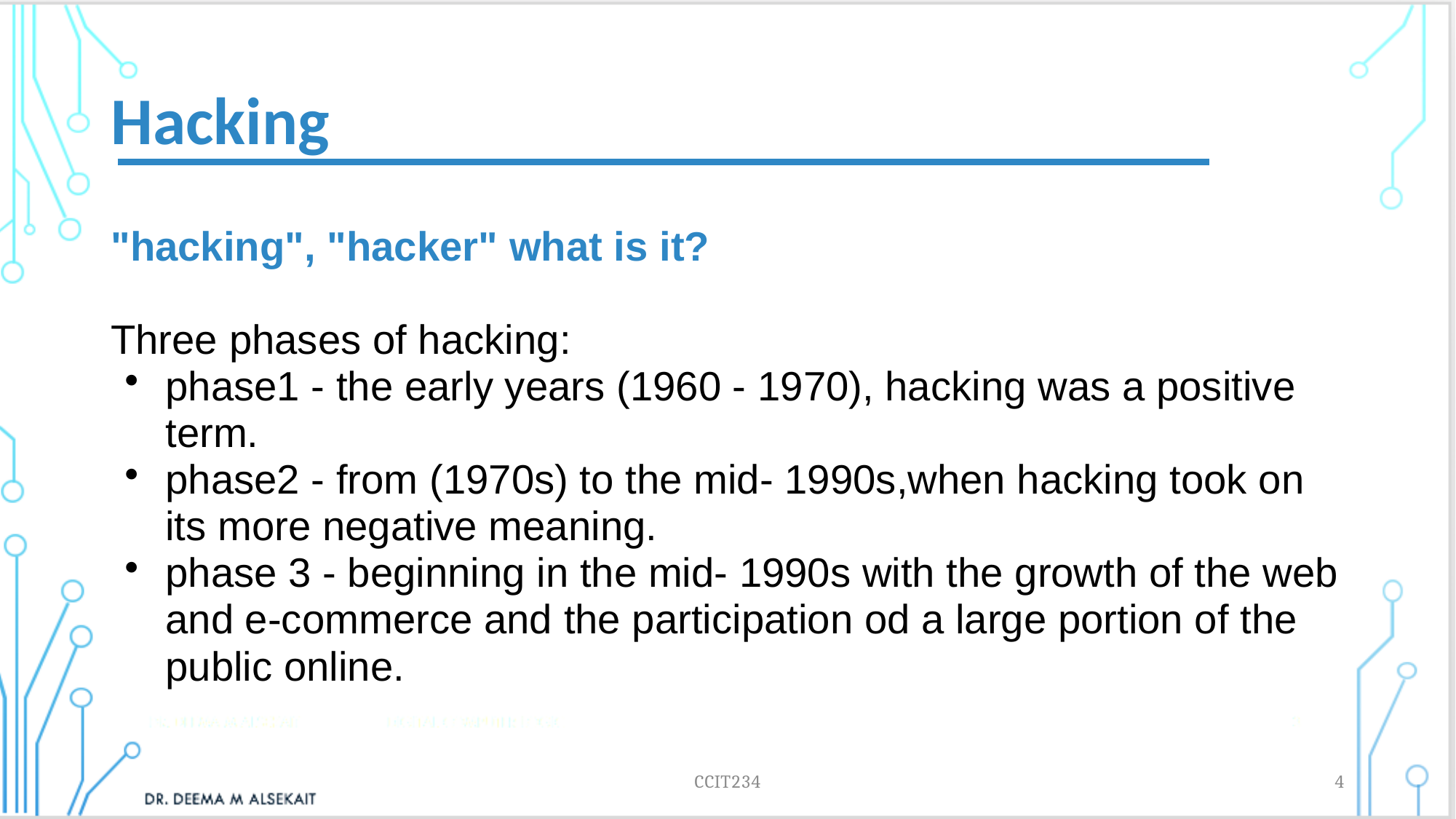

# Hacking
"hacking", "hacker" what is it?

Three phases of hacking:
phase1 - the early years (1960 - 1970), hacking was a positive term.
phase2 - from (1970s) to the mid- 1990s,when hacking took on its more negative meaning.
phase 3 - beginning in the mid- 1990s with the growth of the web and e-commerce and the participation od a large portion of the public online.

CCIT234
4